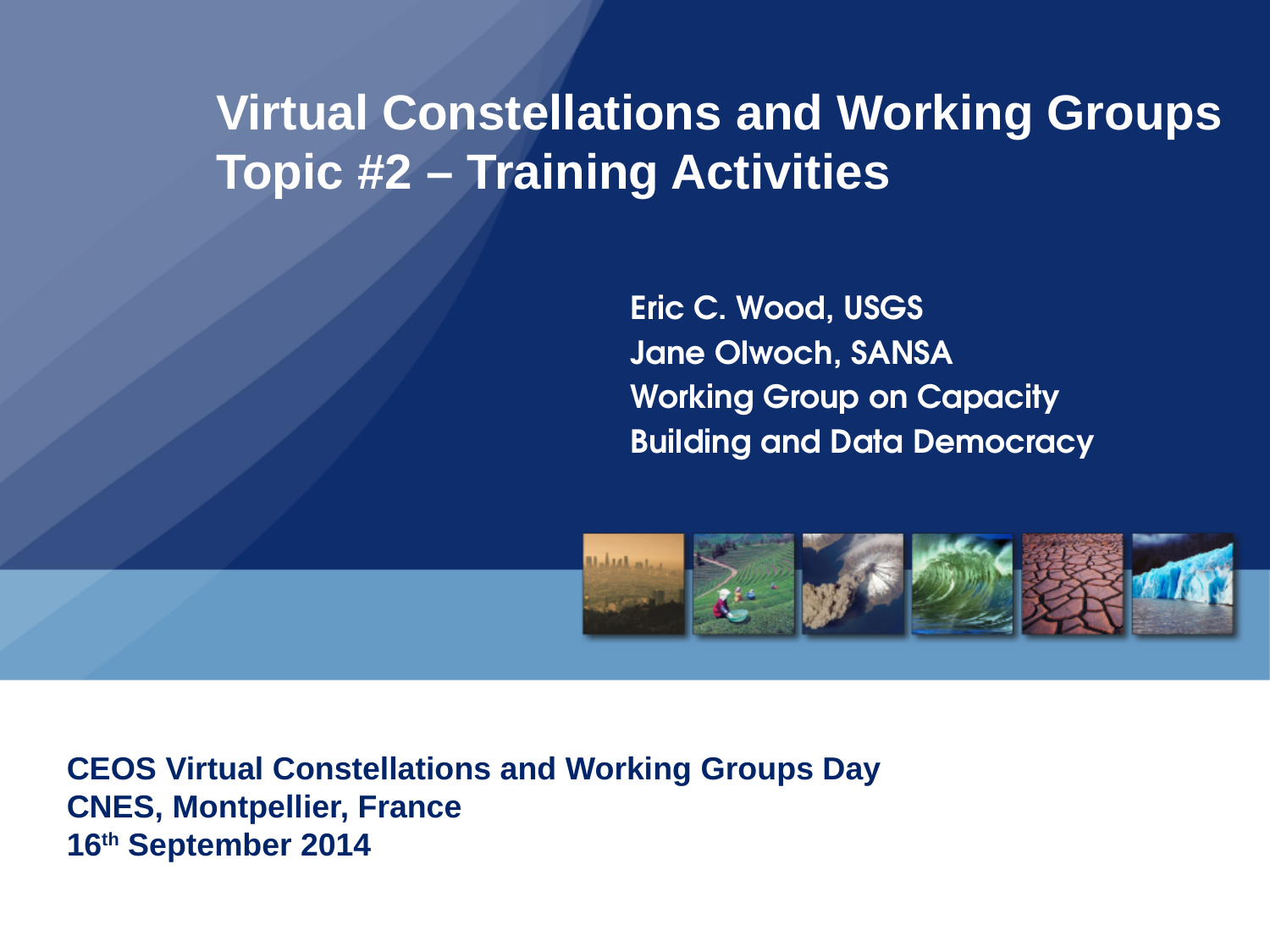

# Virtual Constellations and Working Groups Topic #2 – Training Activities
Eric C. Wood, USGS
Jane Olwoch, SANSA
Working Group on Capacity
Building and Data Democracy
CEOS Virtual Constellations and Working Groups Day
CNES, Montpellier, France
16th September 2014